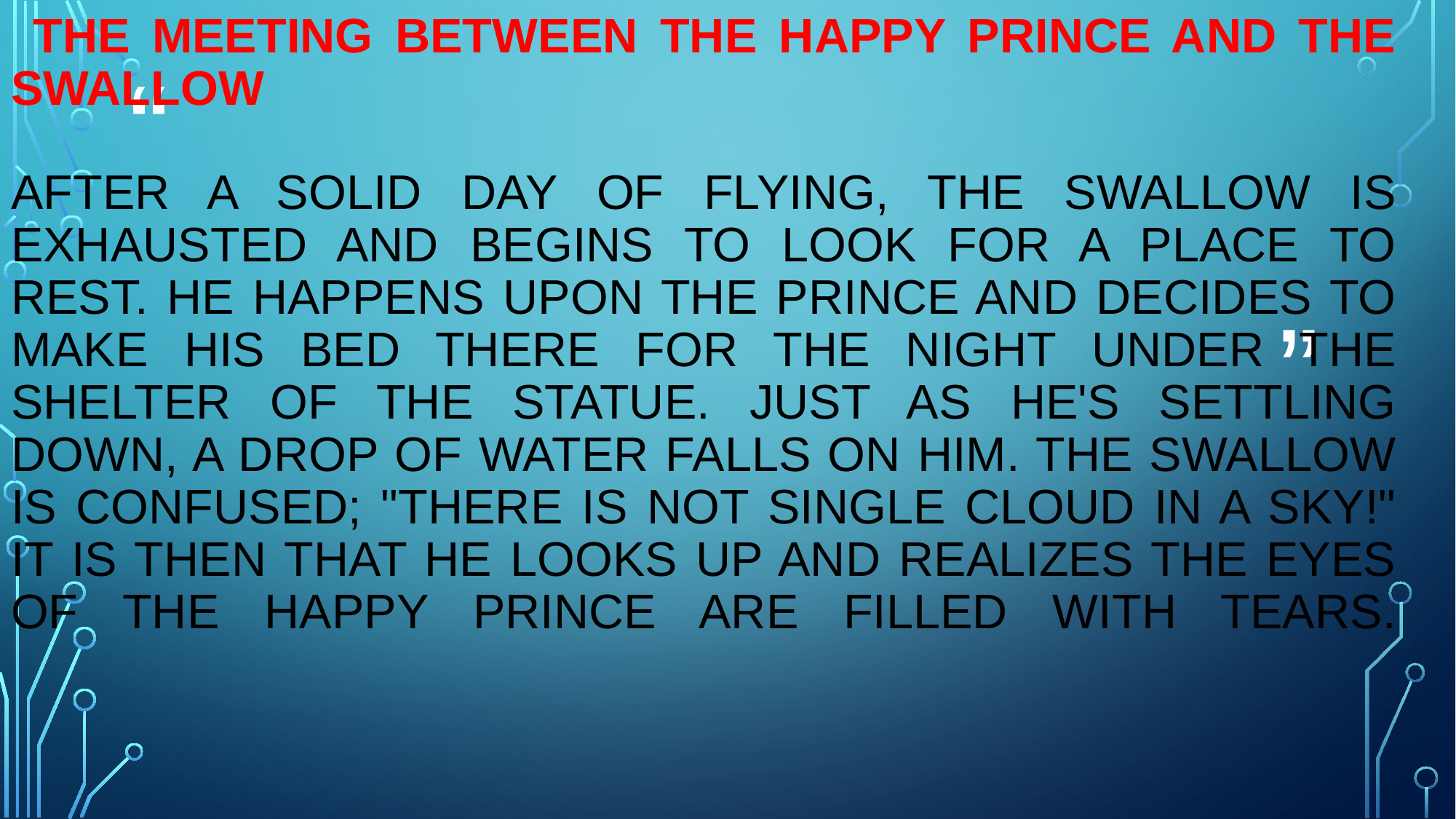

# the Meeting between the Happy Prince and the swallow After a solid day of flying, the swallow is exhausted and begins to look for a place to rest. He happens upon the prince and decides to make his bed there for the night under the shelter of the statue. Just as he's settling down, a drop of water falls on him. The swallow is confused; "there is not single cloud in a sky!" It is then that he looks up and realizes the eyes of the Happy Prince are filled with tears.